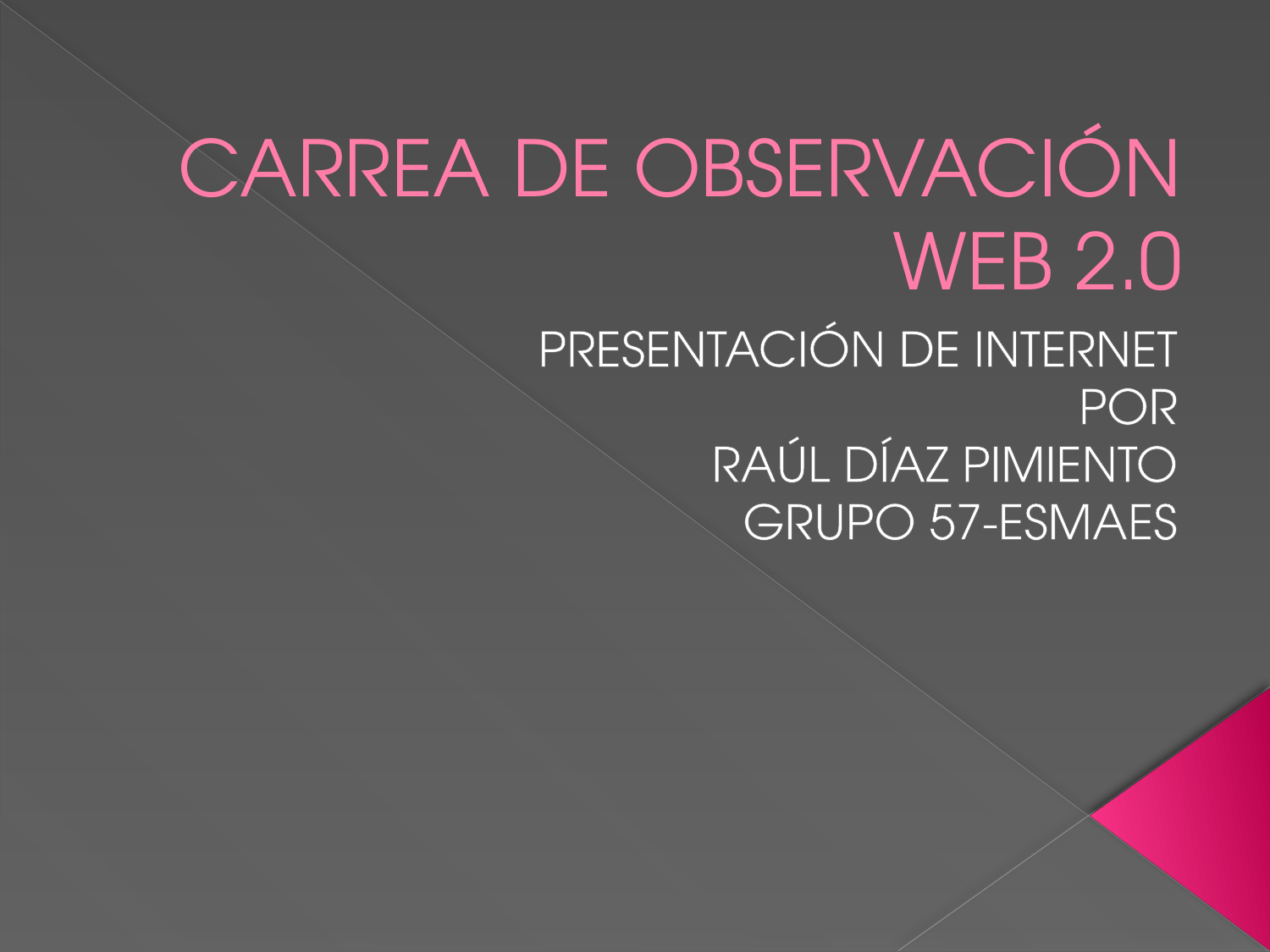

# CARREA DE OBSERVACIÓN WEB 2.0
PRESENTACIÓN DE INTERNET
POR
RAÚL DÍAZ PIMIENTO
GRUPO 57-ESMAES